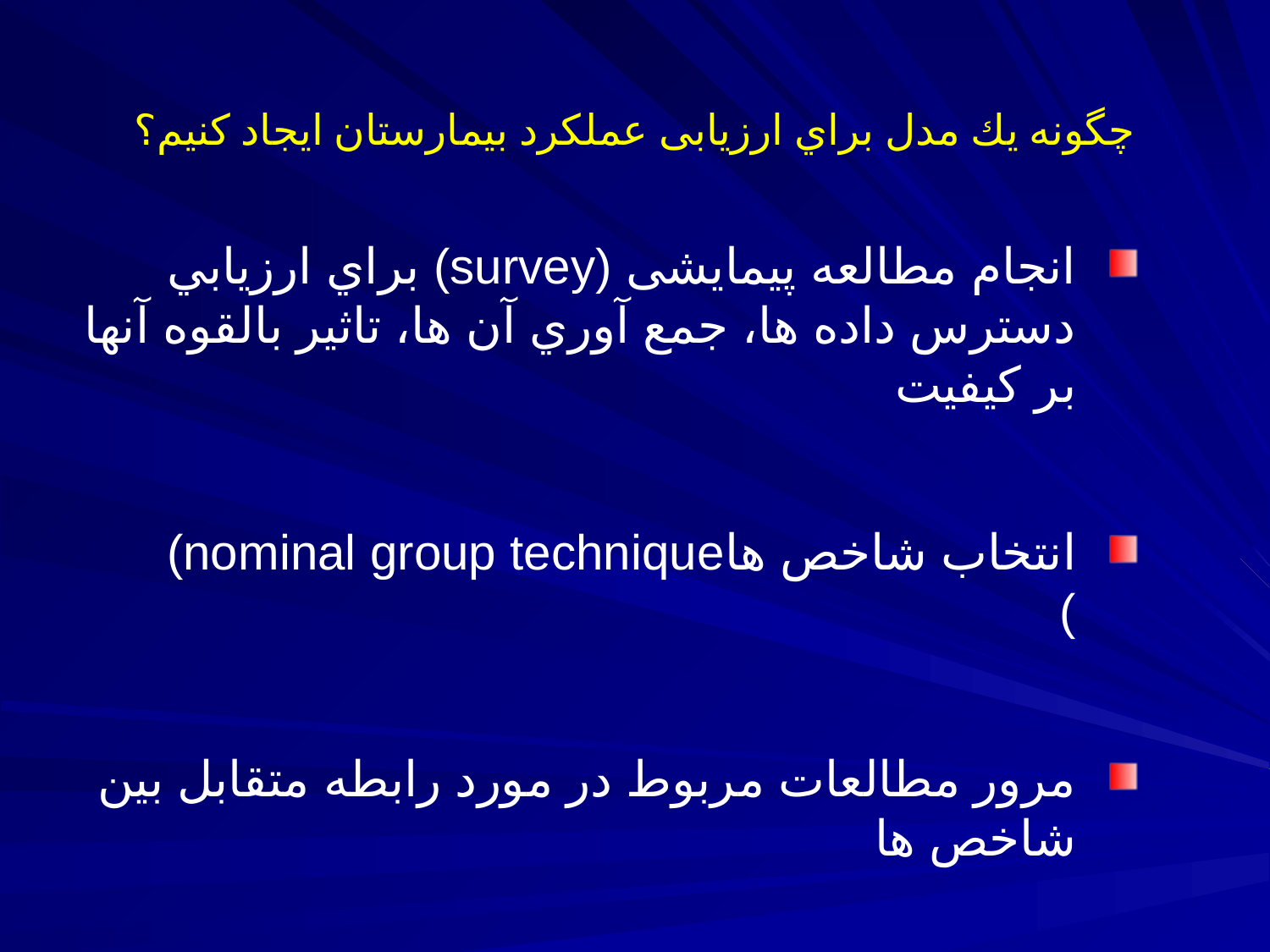

چگونه يك مدل براي ارزیابی عملكرد بيمارستان ايجاد كنيم؟
انجام مطالعه پیمایشی (survey) براي ارزيابي دسترس داده ها، جمع آوري آن ها، تاثير بالقوه آنها بر كيفيت

انتخاب شاخص هاnominal group technique)       )

مرور مطالعات مربوط در مورد رابطه متقابل بين شاخص ها

طراحي يك داشبورد براي گزارش اين نتايج